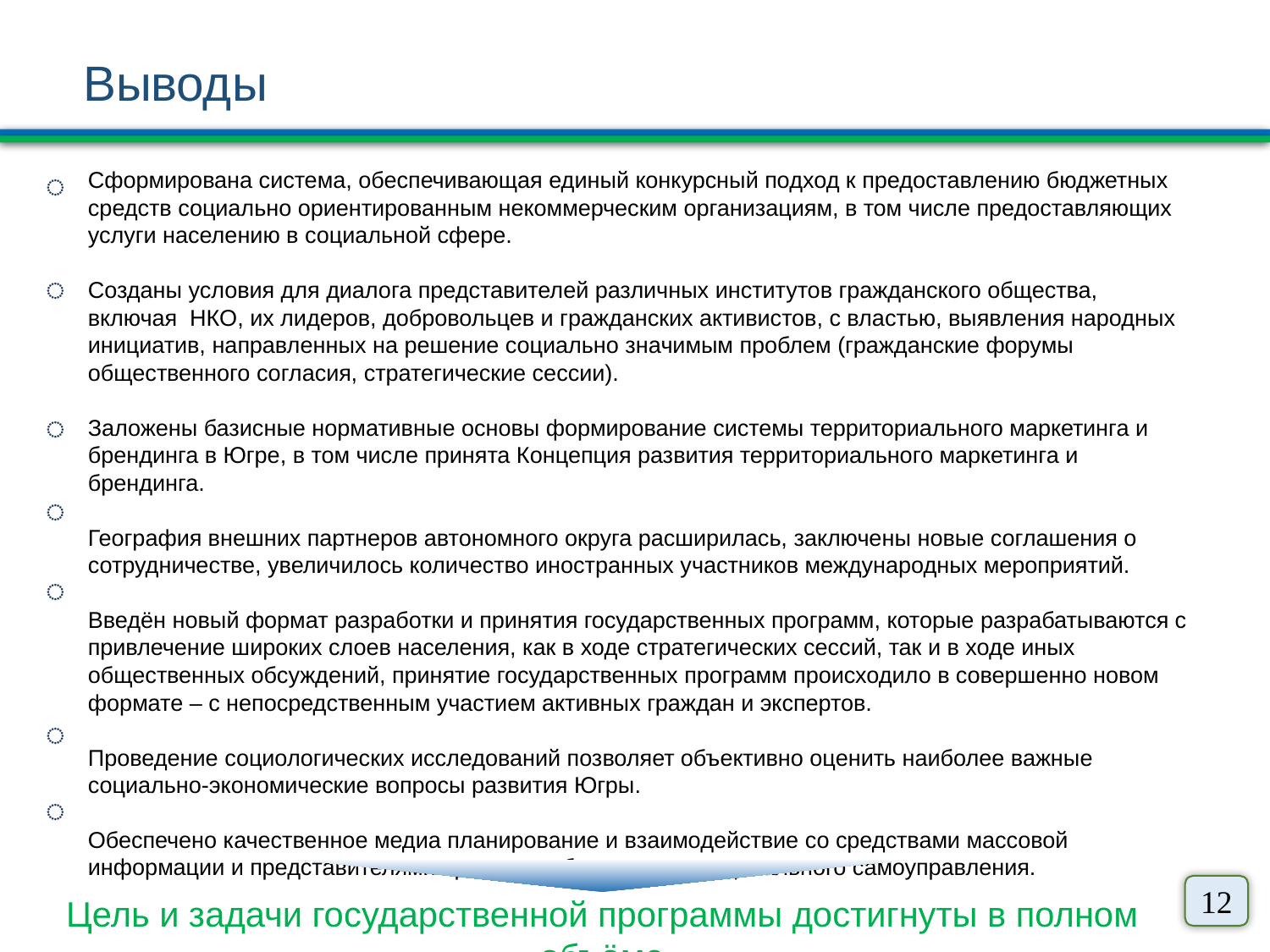

Выводы

◌

Сформирована система, обеспечивающая единый конкурсный подход к предоставлению бюджетных средств социально ориентированным некоммерческим организациям, в том числе предоставляющих услуги населению в социальной сфере.

Созданы условия для диалога представителей различных институтов гражданского общества, включая  НКО, их лидеров, добровольцев и гражданских активистов, с властью, выявления народных инициатив, направленных на решение социально значимым проблем (гражданские форумы общественного согласия, стратегические сессии).

Заложены базисные нормативные основы формирование системы территориального маркетинга и брендинга в Югре, в том числе принята Концепция развития территориального маркетинга и брендинга.

География внешних партнеров автономного округа расширилась, заключены новые соглашения о сотрудничестве, увеличилось количество иностранных участников международных мероприятий.

Введён новый формат разработки и принятия государственных программ, которые разрабатываются с привлечение широких слоев населения, как в ходе стратегических сессий, так и в ходе иных общественных обсуждений, принятие государственных программ происходило в совершенно новом формате – с непосредственным участием активных граждан и экспертов.

Проведение социологических исследований позволяет объективно оценить наиболее важные социально-экономические вопросы развития Югры.

Обеспечено качественное медиа планирование и взаимодействие со средствами массовой информации и представителями пресс-служб органов муниципального самоуправления.

◌
◌
◌
◌
◌
◌

12
Цель и задачи государственной программы достигнуты в полном объёме